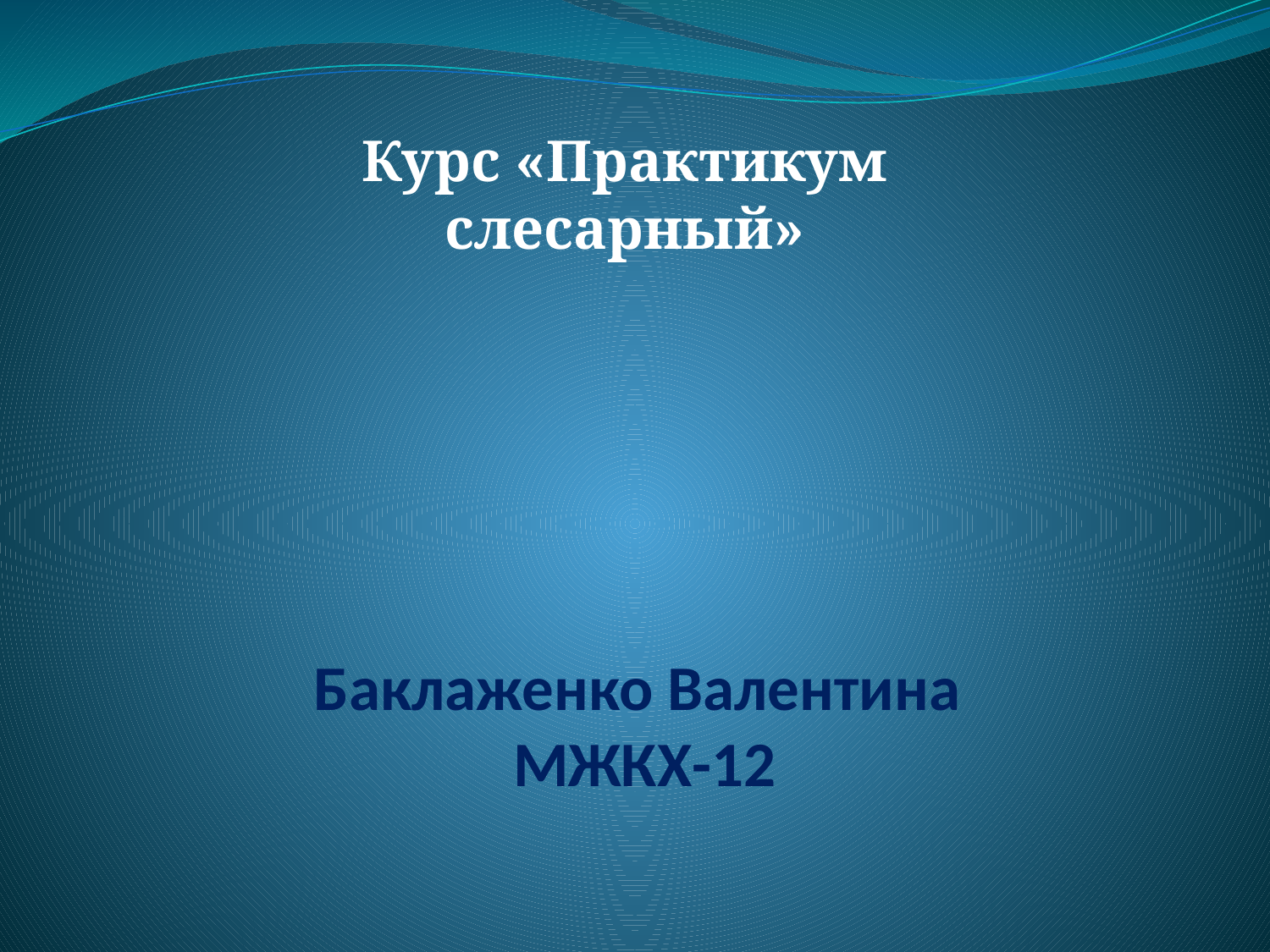

#
Курс «Практикум слесарный»

Баклаженко Валентина
МЖКХ-12